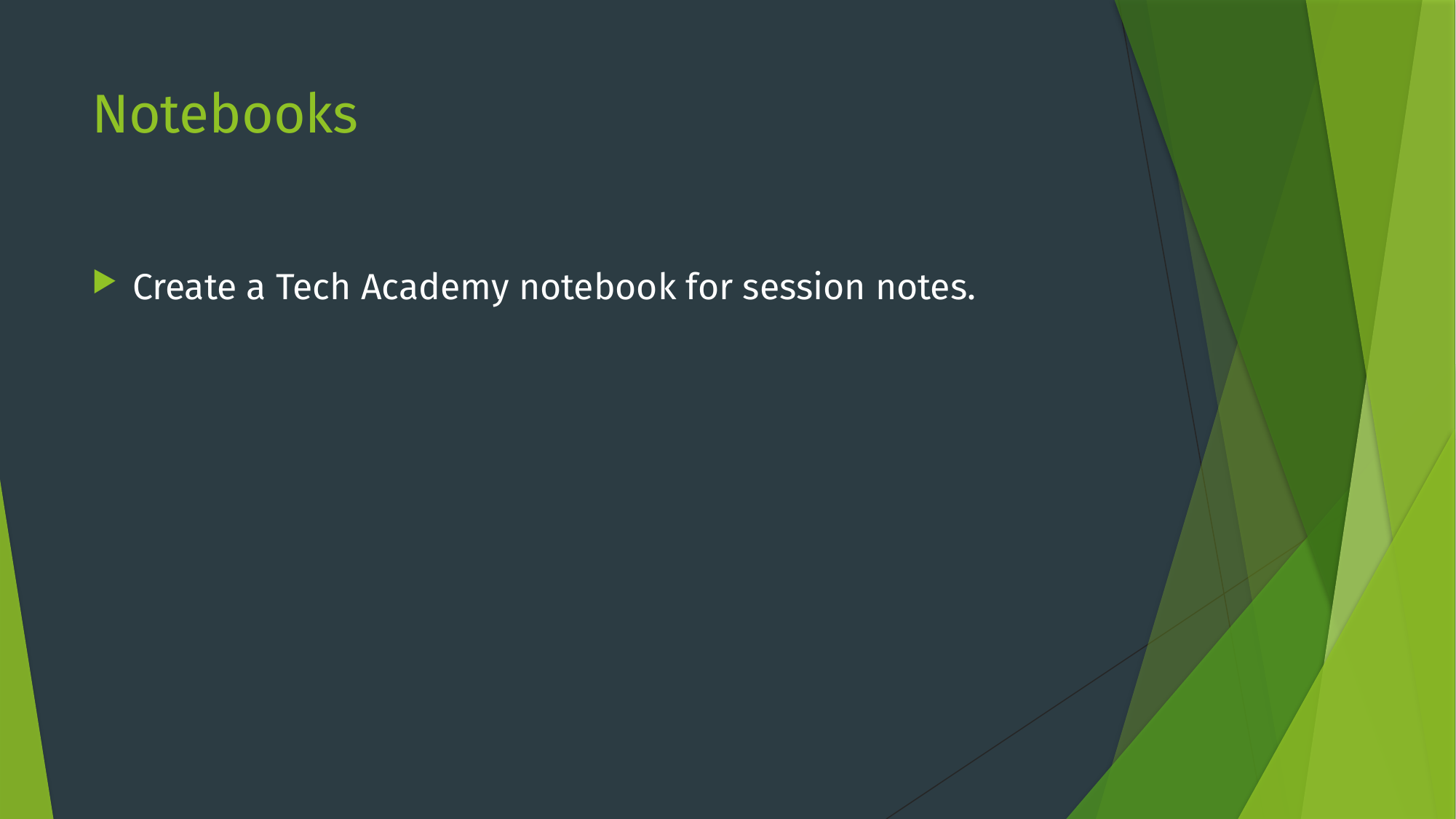

# Notebooks
Create a Tech Academy notebook for session notes.